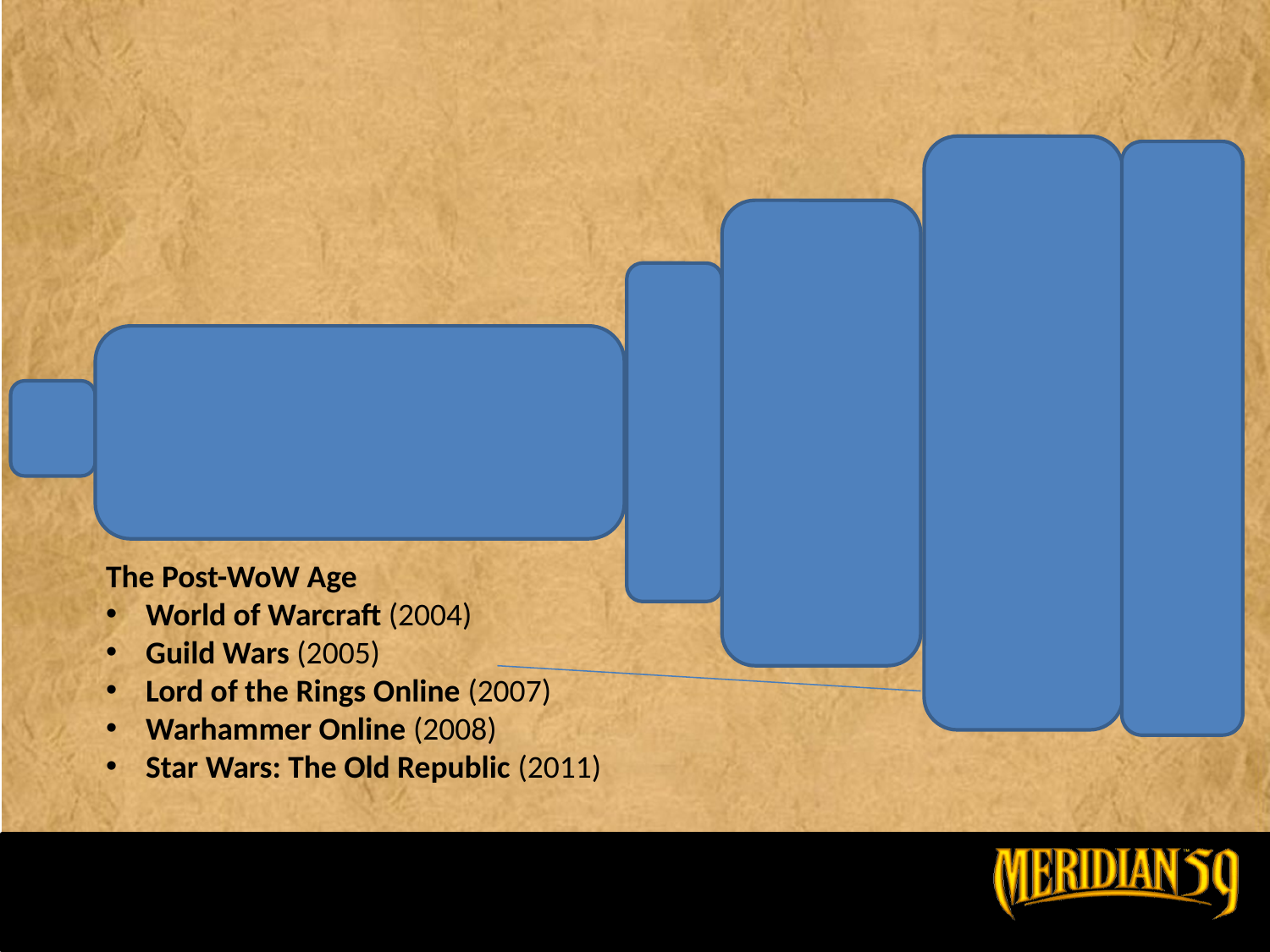

The Post-WoW Age
World of Warcraft (2004)
Guild Wars (2005)
Lord of the Rings Online (2007)
Warhammer Online (2008)
Star Wars: The Old Republic (2011)